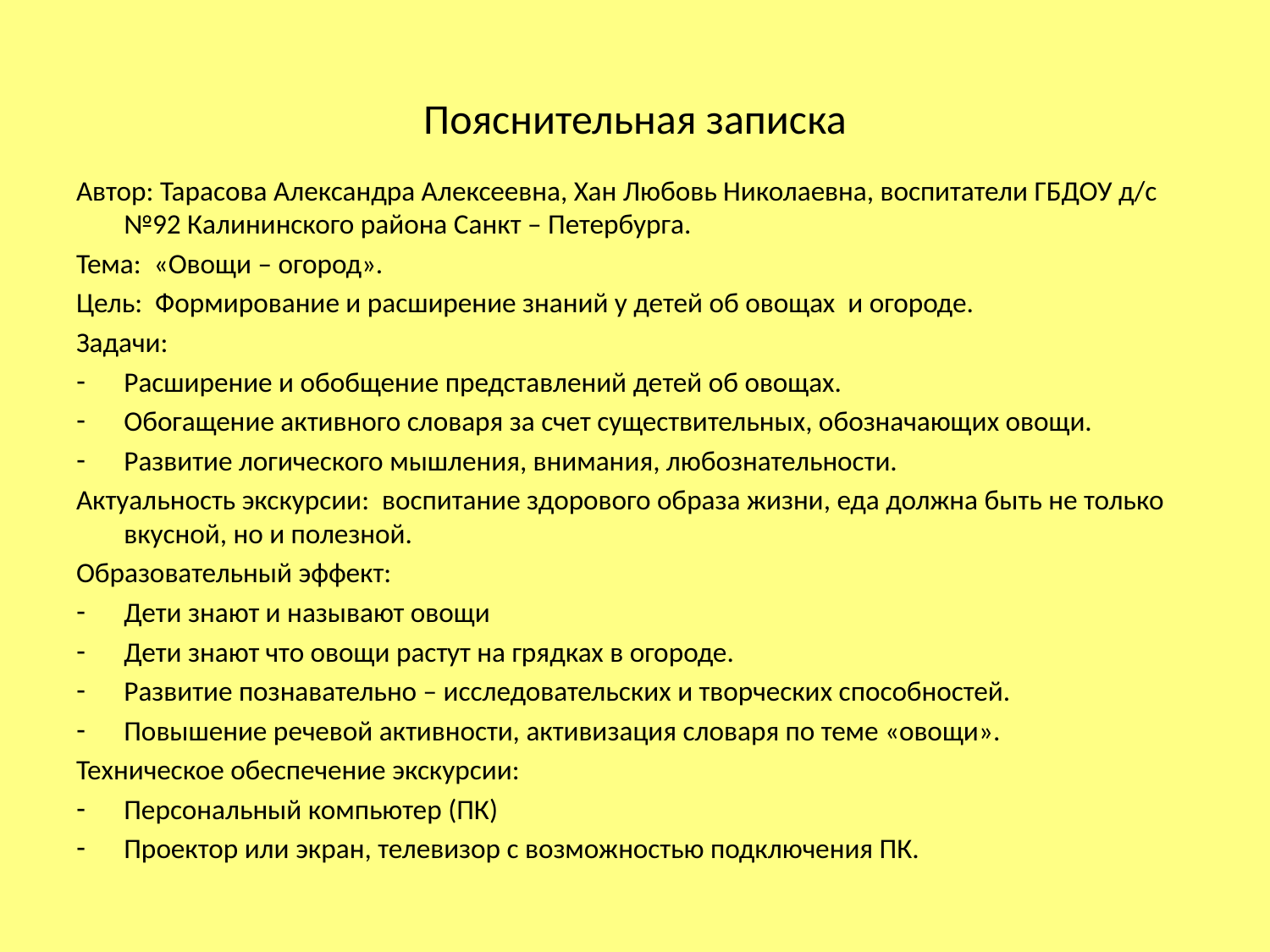

# Пояснительная записка
Автор: Тарасова Александра Алексеевна, Хан Любовь Николаевна, воспитатели ГБДОУ д/с №92 Калининского района Санкт – Петербурга.
Тема:  «Овощи – огород».
Цель:  Формирование и расширение знаний у детей об овощах  и огороде.
Задачи:
Расширение и обобщение представлений детей об овощах.
Обогащение активного словаря за счет существительных, обозначающих овощи.
Развитие логического мышления, внимания, любознательности.
Актуальность экскурсии:  воспитание здорового образа жизни, еда должна быть не только вкусной, но и полезной.
Образовательный эффект:
Дети знают и называют овощи
Дети знают что овощи растут на грядках в огороде.
Развитие познавательно – исследовательских и творческих способностей.
Повышение речевой активности, активизация словаря по теме «овощи».
Техническое обеспечение экскурсии:
Персональный компьютер (ПК)
Проектор или экран, телевизор с возможностью подключения ПК.